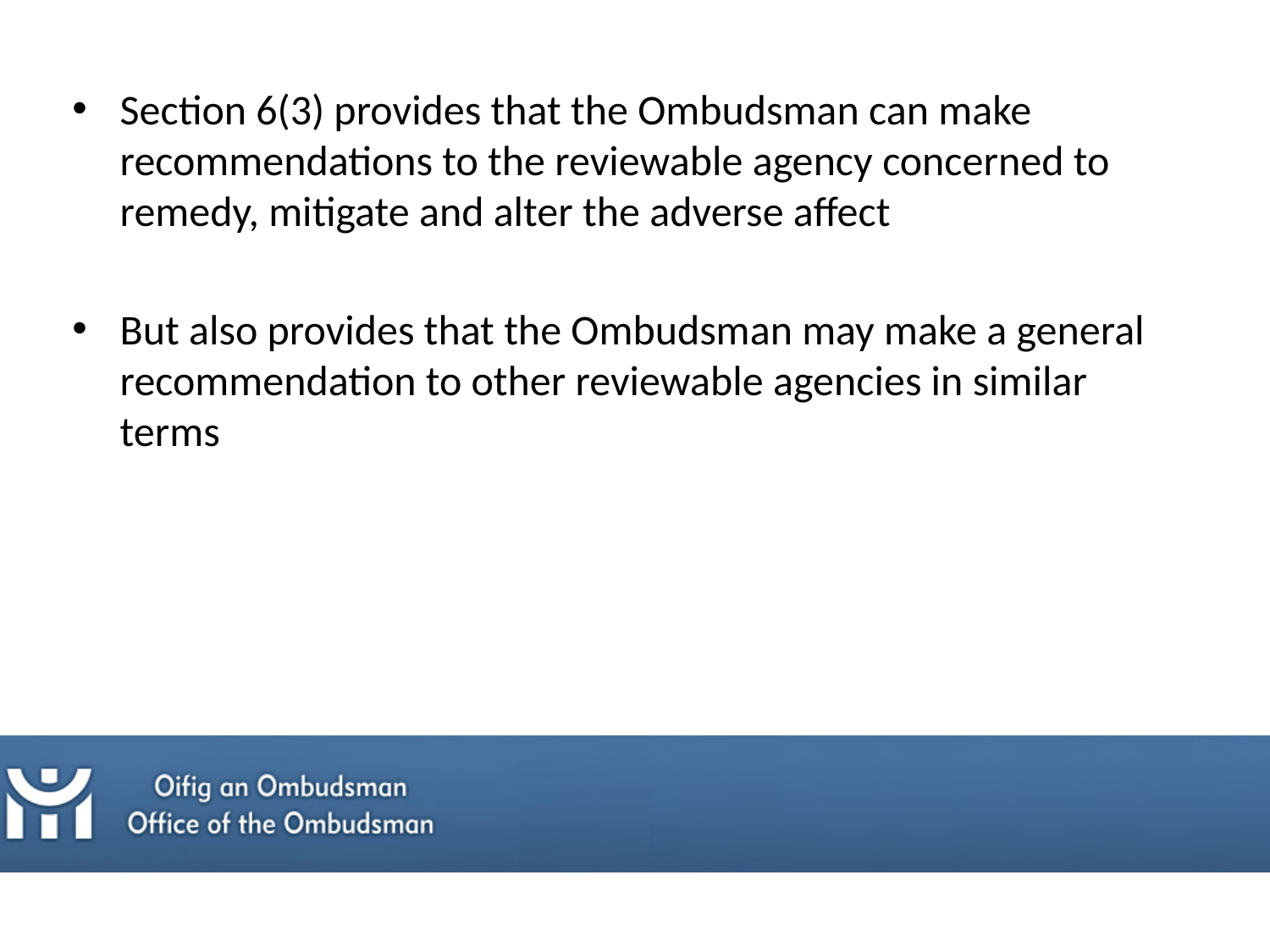

Section 6(3) provides that the Ombudsman can make recommendations to the reviewable agency concerned to remedy, mitigate and alter the adverse affect

But also provides that the Ombudsman may make a general recommendation to other reviewable agencies in similar terms